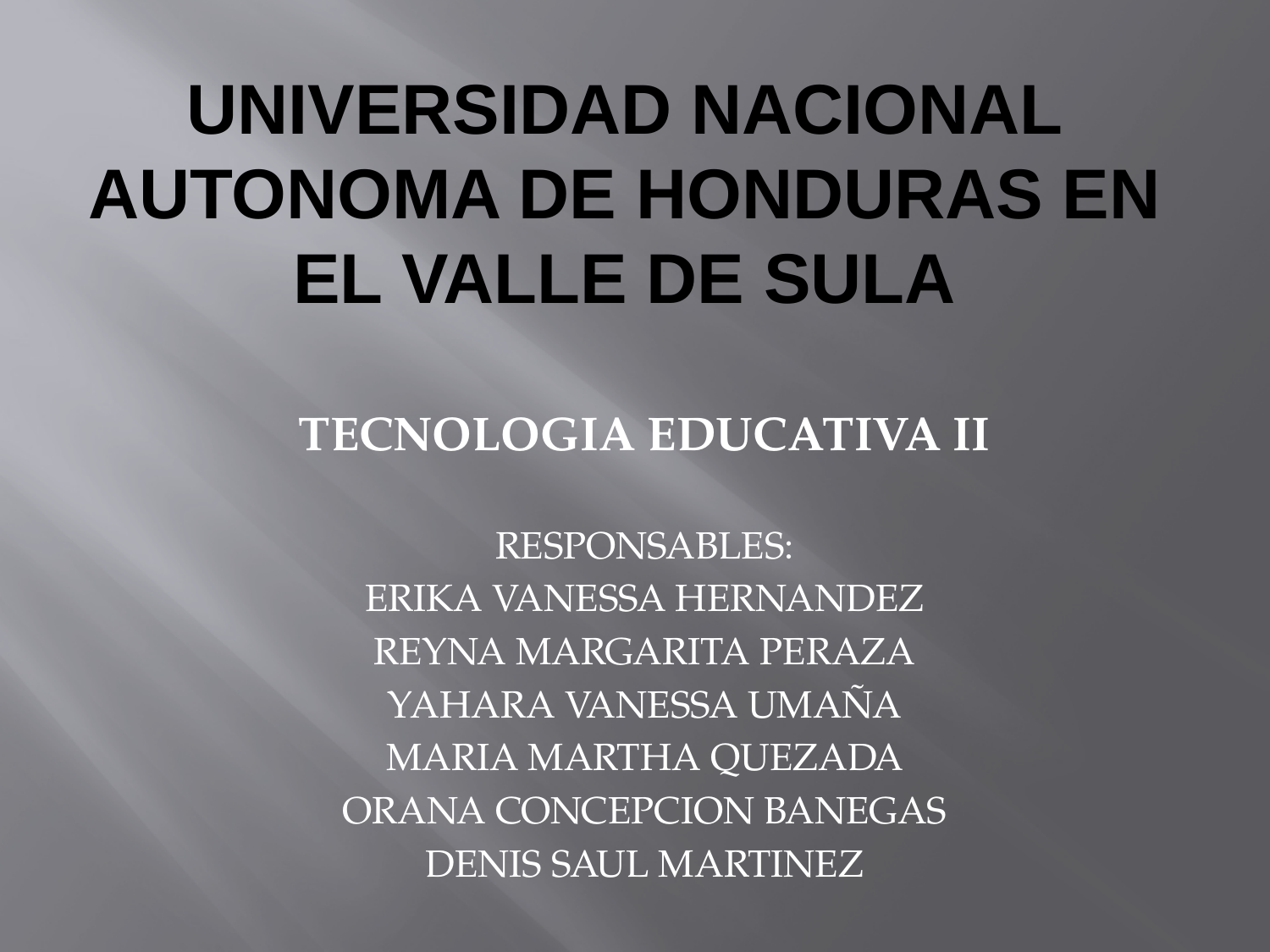

# UNIVERSIDAD NACIONAL AUTONOMA DE HONDURAS EN EL VALLE DE SULA
TECNOLOGIA EDUCATIVA II

RESPONSABLES:
ERIKA VANESSA HERNANDEZ
REYNA MARGARITA PERAZA
YAHARA VANESSA UMAÑA
MARIA MARTHA QUEZADA
ORANA CONCEPCION BANEGAS
DENIS SAUL MARTINEZ